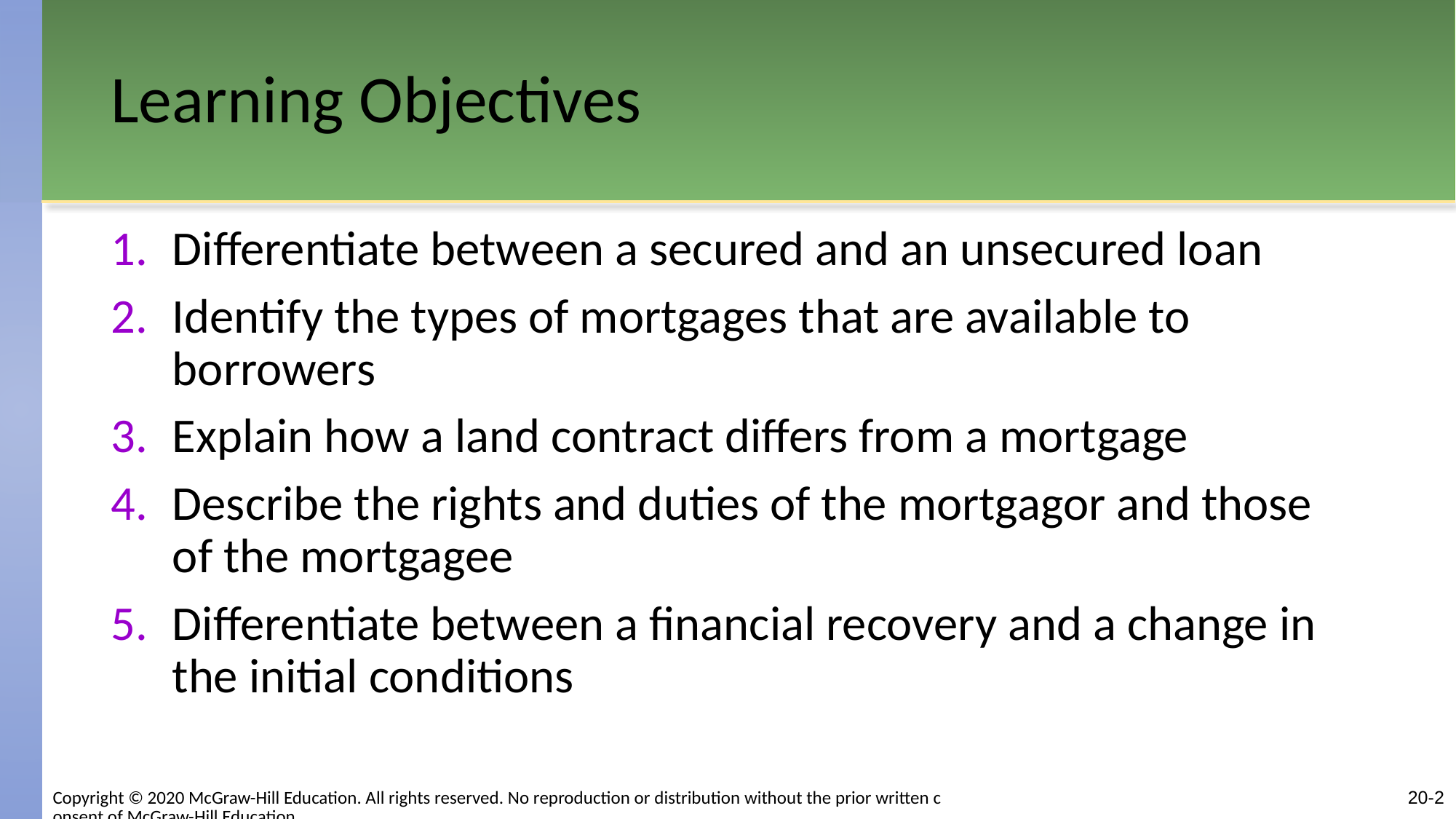

# Learning Objectives
Differentiate between a secured and an unsecured loan
Identify the types of mortgages that are available to borrowers
Explain how a land contract differs from a mortgage
Describe the rights and duties of the mortgagor and those of the mortgagee
Differentiate between a financial recovery and a change in the initial conditions
Copyright © 2020 McGraw-Hill Education. All rights reserved. No reproduction or distribution without the prior written consent of McGraw-Hill Education.
20-2